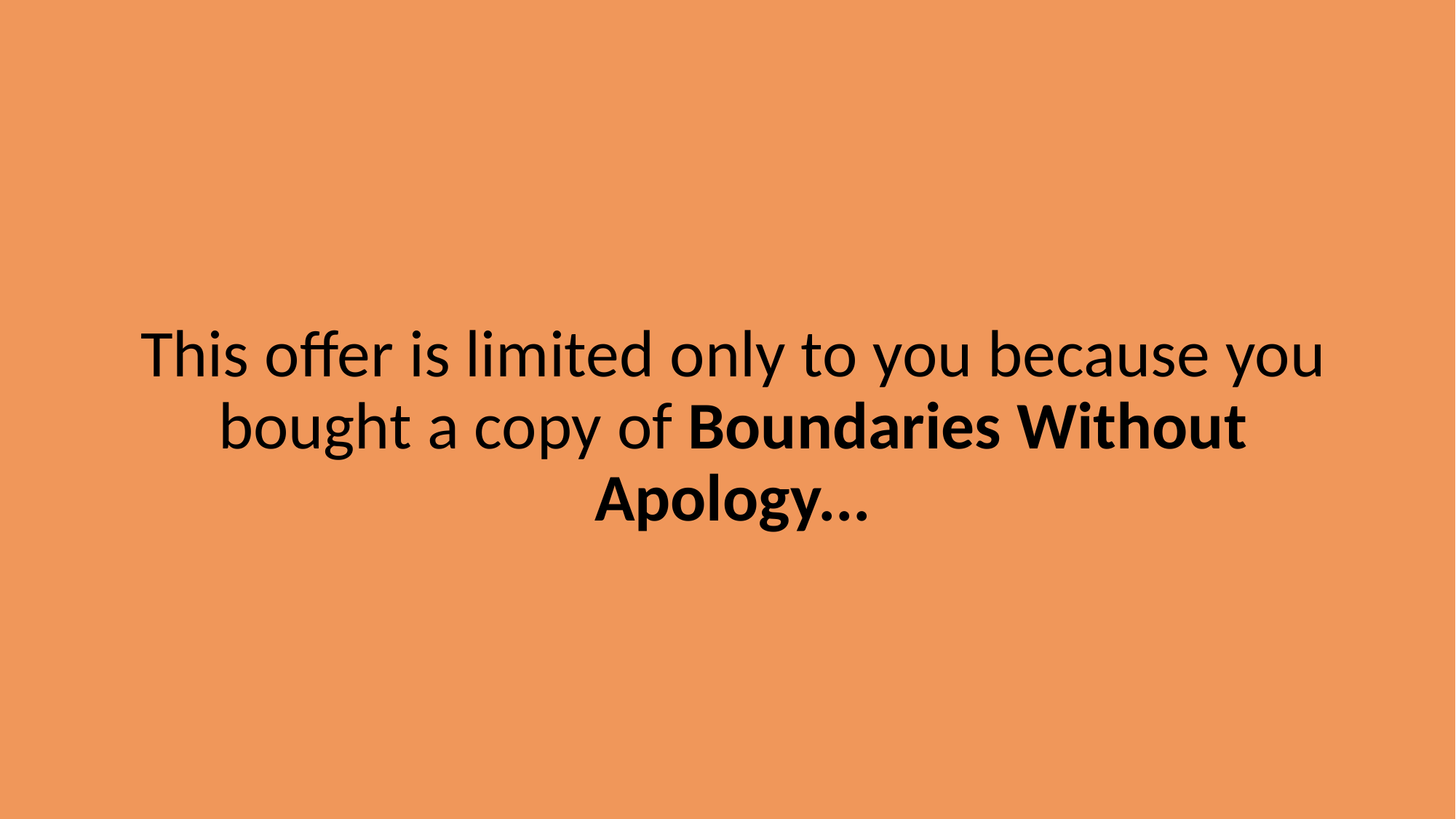

This offer is limited only to you because you bought a copy of Boundaries Without Apology...